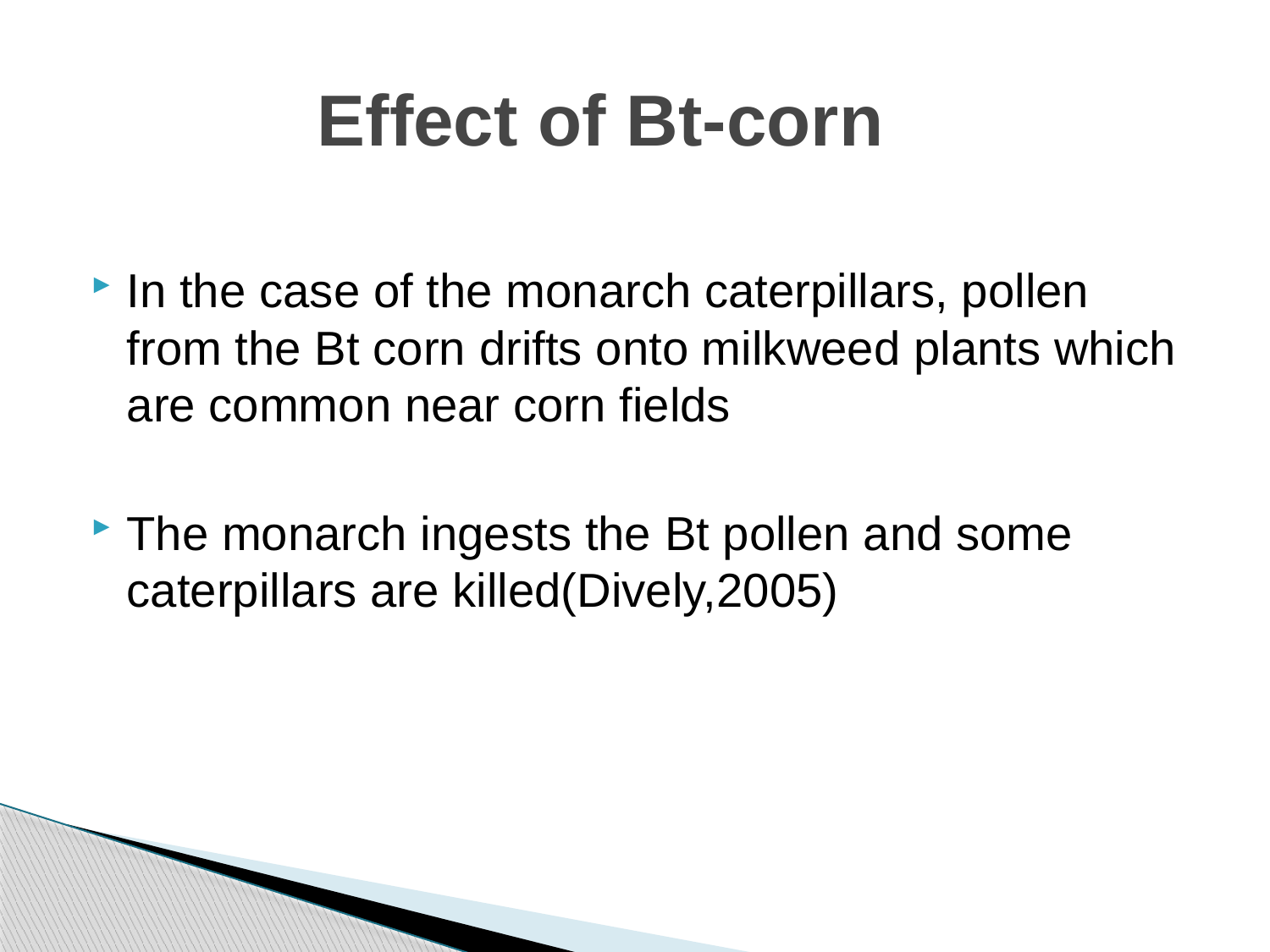

# Effect of Bt-corn
In the case of the monarch caterpillars, pollen from the Bt corn drifts onto milkweed plants which are common near corn fields

The monarch ingests the Bt pollen and some caterpillars are killed(Dively,2005)